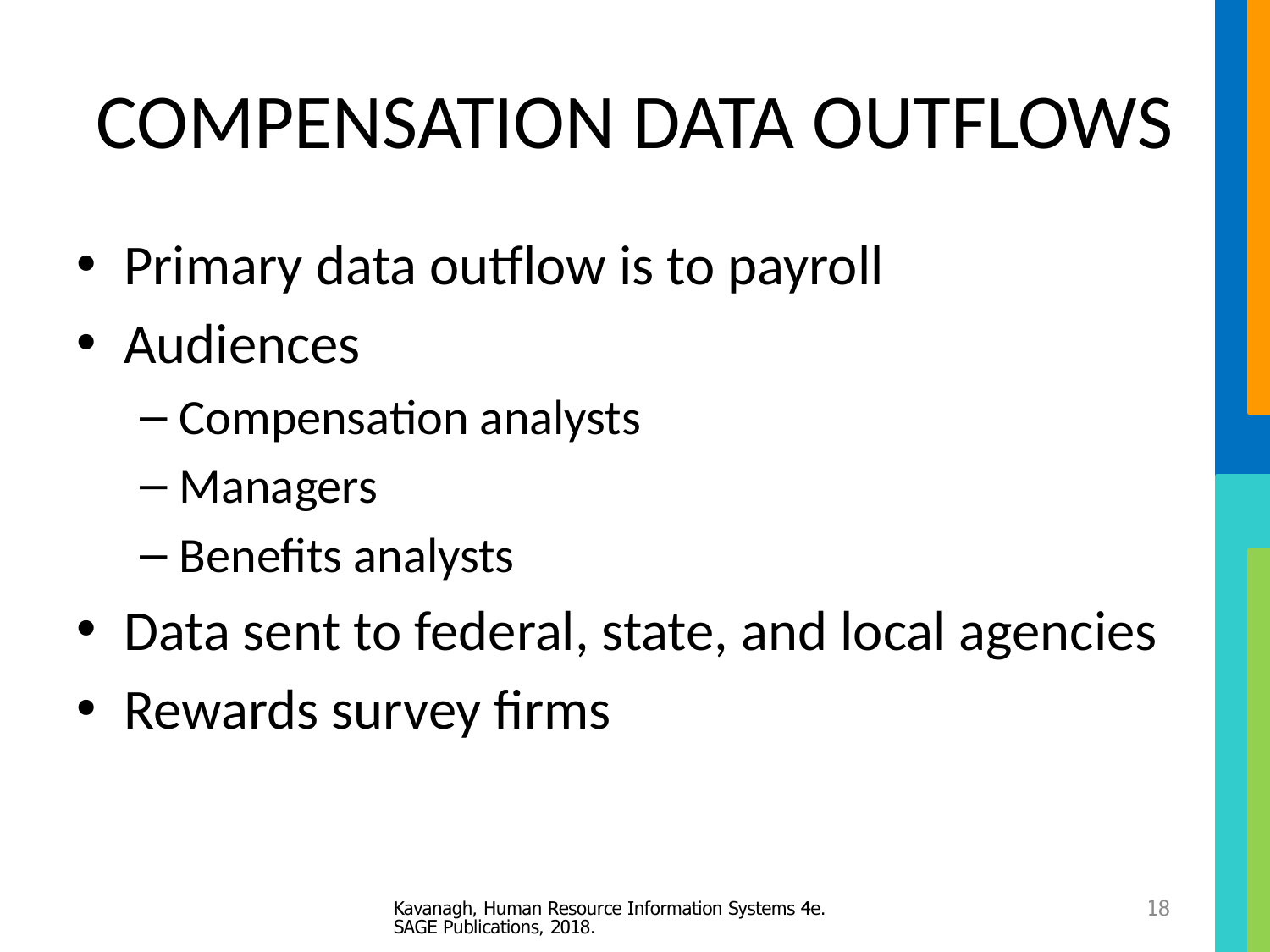

# COMPENSATION DATA OUTFLOWS
Primary data outflow is to payroll
Audiences
Compensation analysts
Managers
Benefits analysts
Data sent to federal, state, and local agencies
Rewards survey firms
Kavanagh, Human Resource Information Systems 4e. SAGE Publications, 2018.
18